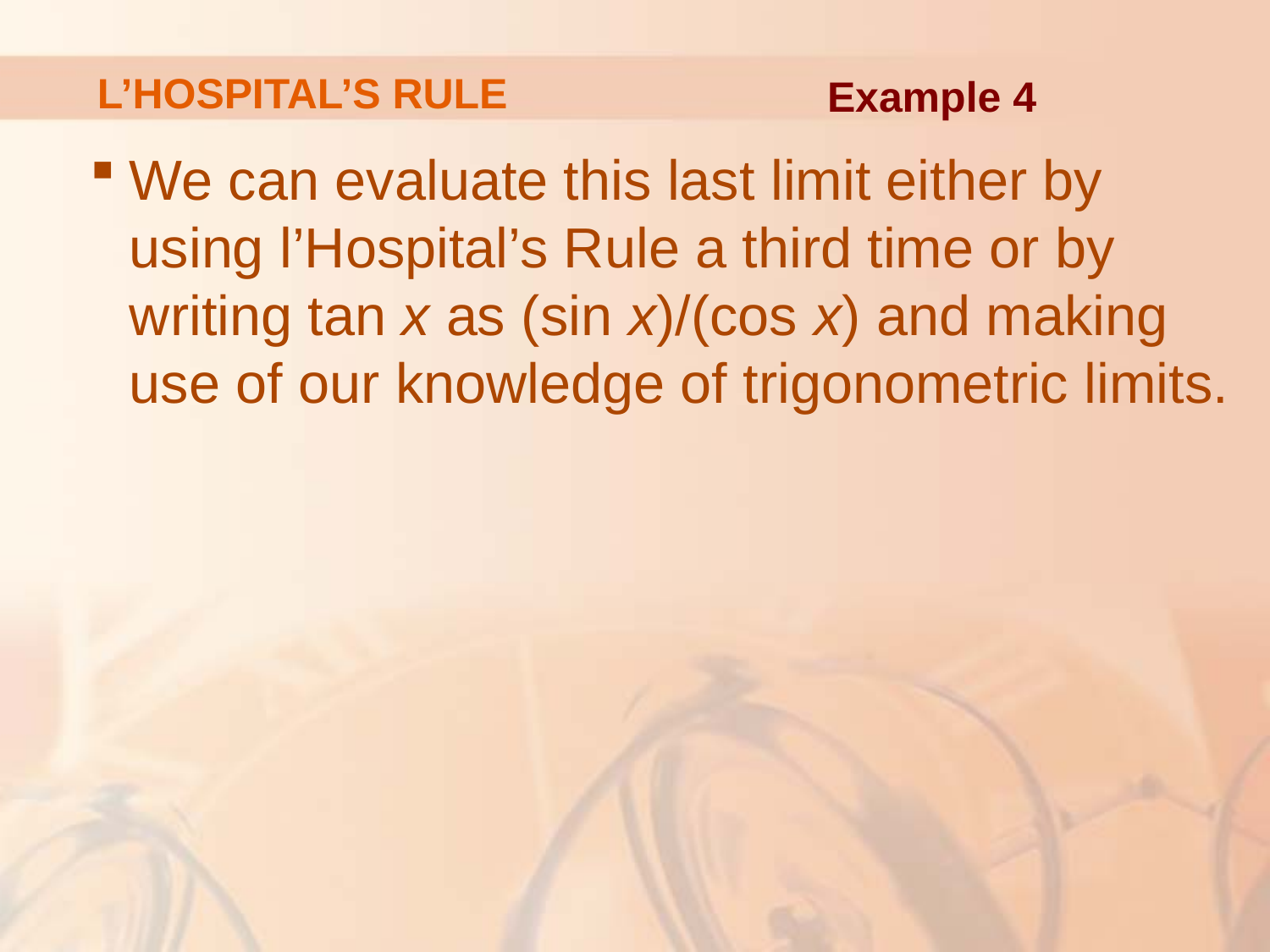

# L’HOSPITAL’S RULE
Example 4
We can evaluate this last limit either by
using l’Hospital’s Rule a third time or by writing tan x as (sin x)/(cos x) and making use of our knowledge of trigonometric limits.